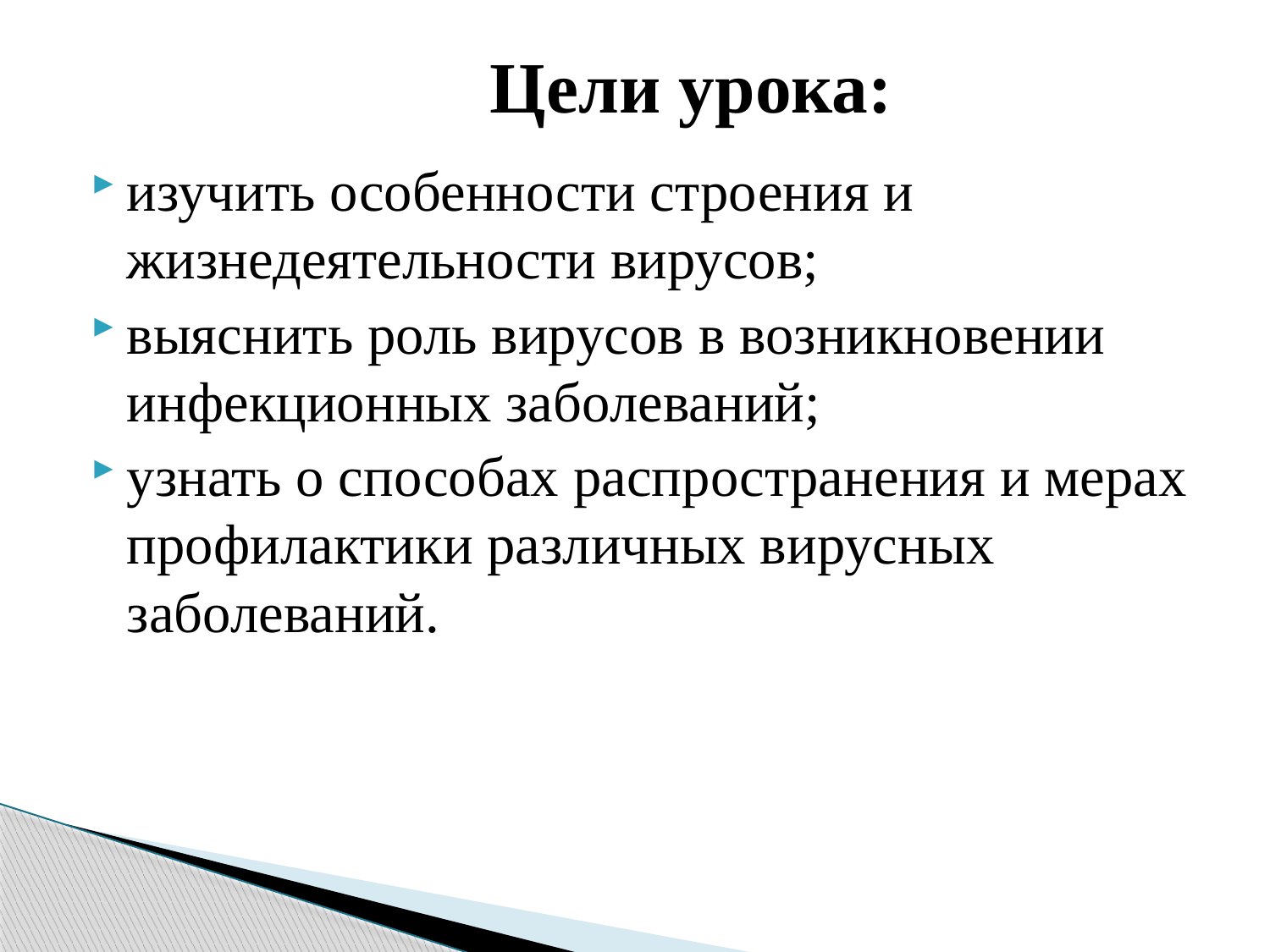

# Цели урока:
изучить особенности строения и жизнедеятельности вирусов;
выяснить роль вирусов в возникновении инфекционных заболеваний;
узнать о способах распространения и мерах профилактики различных вирусных заболеваний.